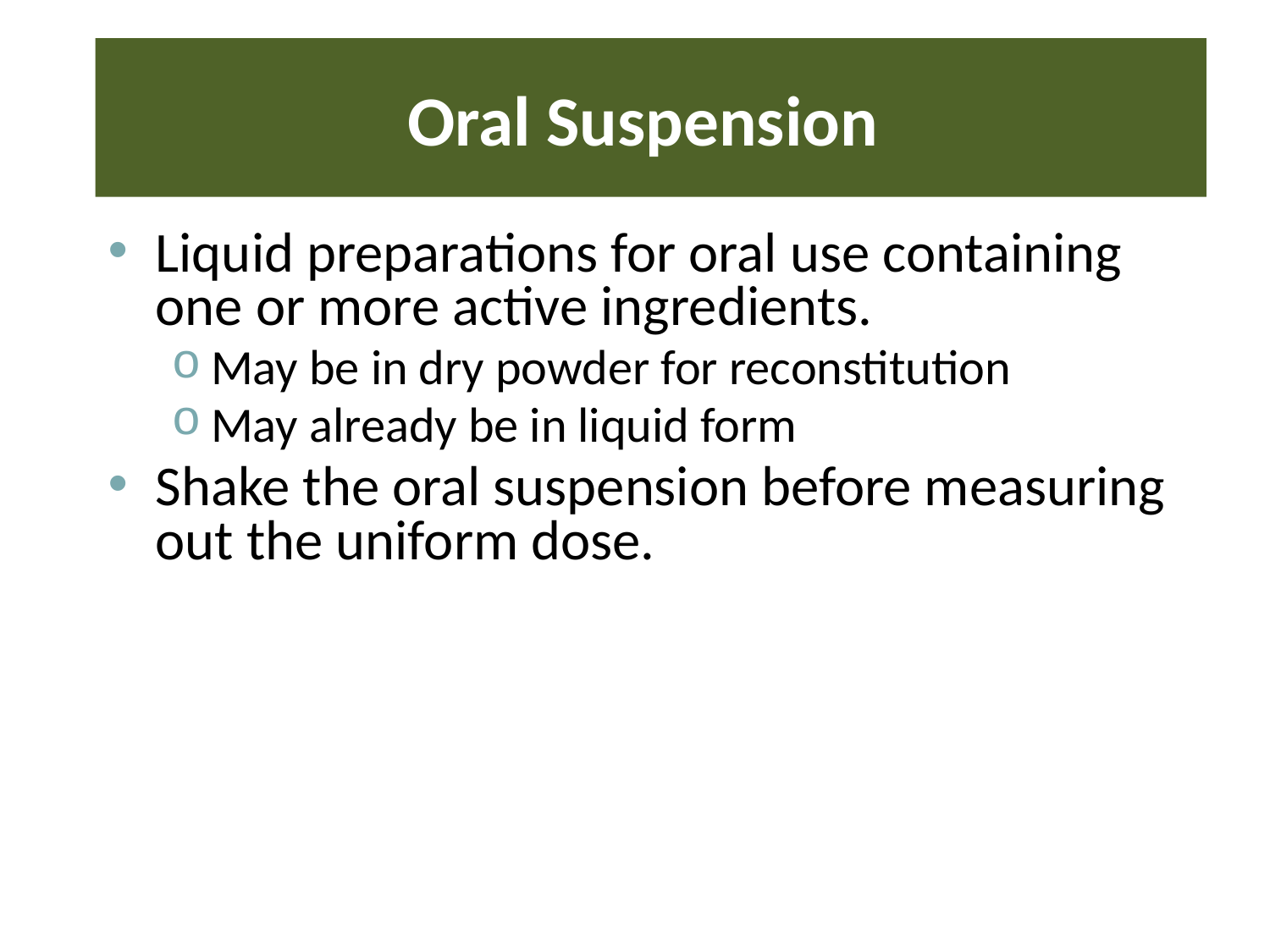

# Oral Suspension
Liquid preparations for oral use containing one or more active ingredients.
May be in dry powder for reconstitution
May already be in liquid form
Shake the oral suspension before measuring out the uniform dose.